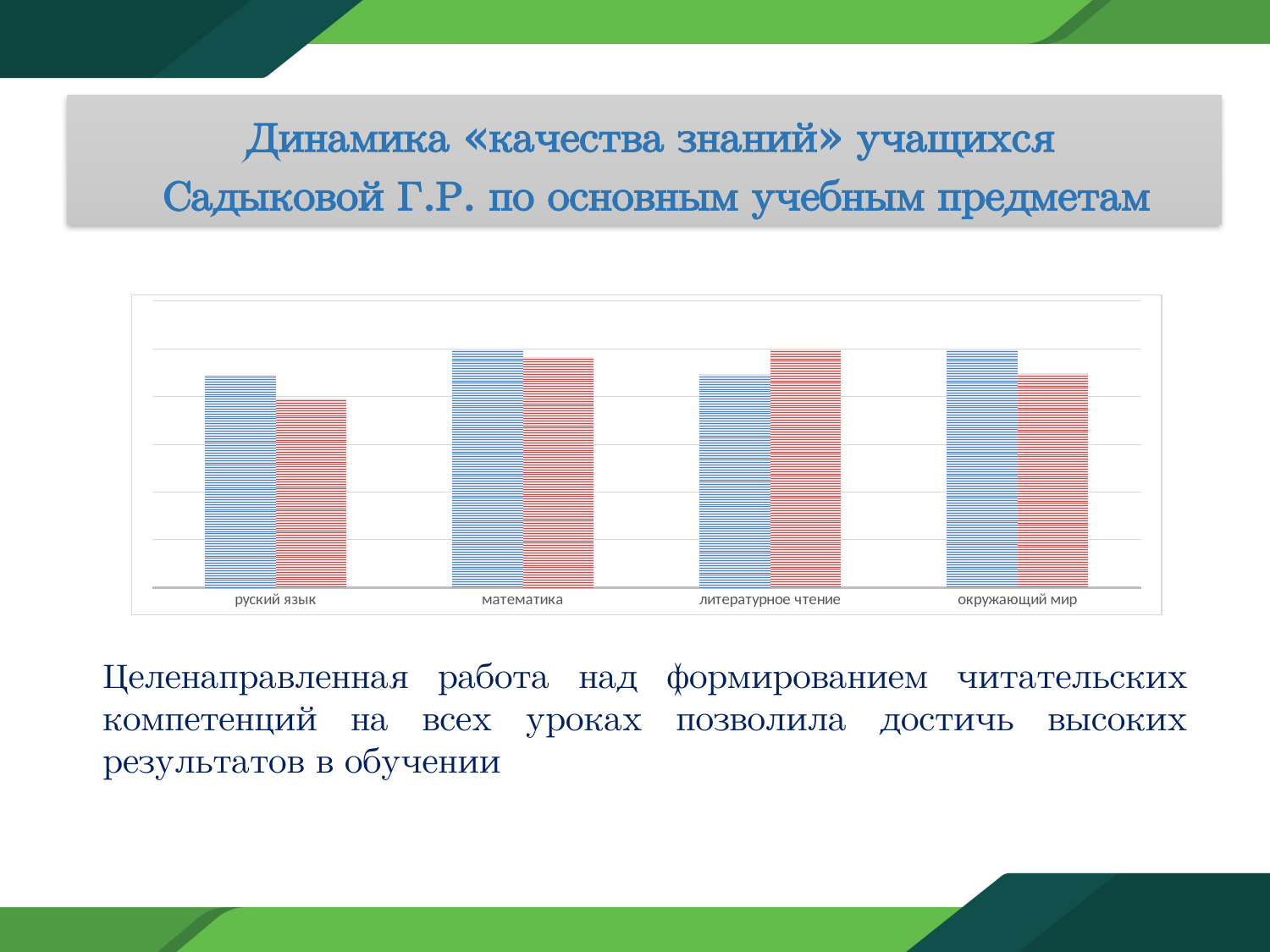

Динамика «качества знаний» учащихся
Садыковой Г.Р. по основным учебным предметам

### Chart

| Category | 2 класс | 3 класс |
|---|---|---|
| руский язык | 0.892 | 0.793 |
| математика | 1.0 | 0.9660000000000002 |
| литературное чтение | 0.893 | 1.0 |
| окружающий мир | 1.0 | 0.897 |
Целенаправленная работа над формированием читательских компетенций на всех уроках позволила достичь высоких результатов в обучении